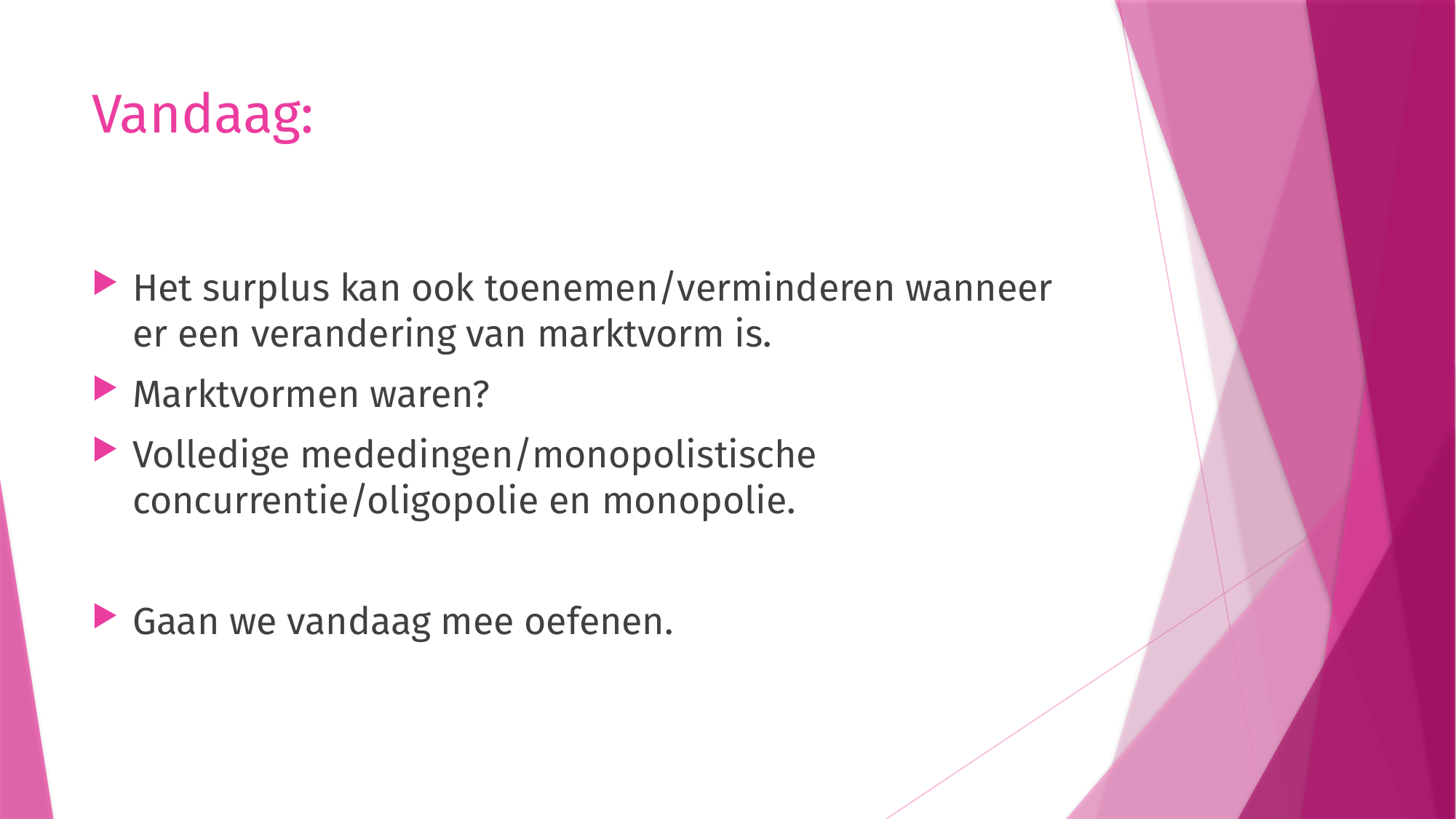

# Vandaag:
Het surplus kan ook toenemen/verminderen wanneer er een verandering van marktvorm is.
Marktvormen waren?
Volledige mededingen/monopolistische concurrentie/oligopolie en monopolie.

Gaan we vandaag mee oefenen.